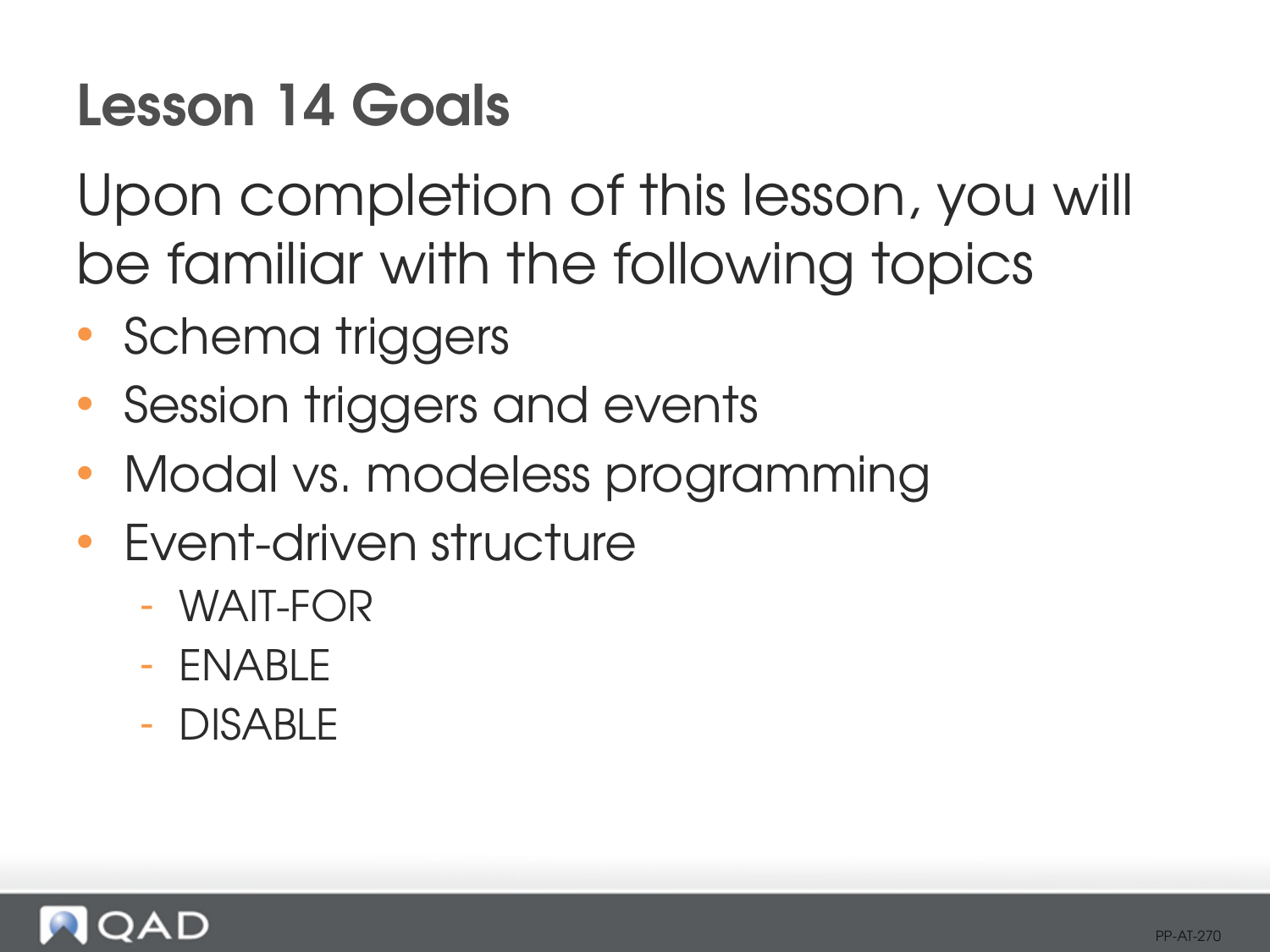

# Lesson 14 Goals
Upon completion of this lesson, you will be familiar with the following topics
Schema triggers
Session triggers and events
Modal vs. modeless programming
Event-driven structure
WAIT-FOR
ENABLE
DISABLE

PP-AT-270